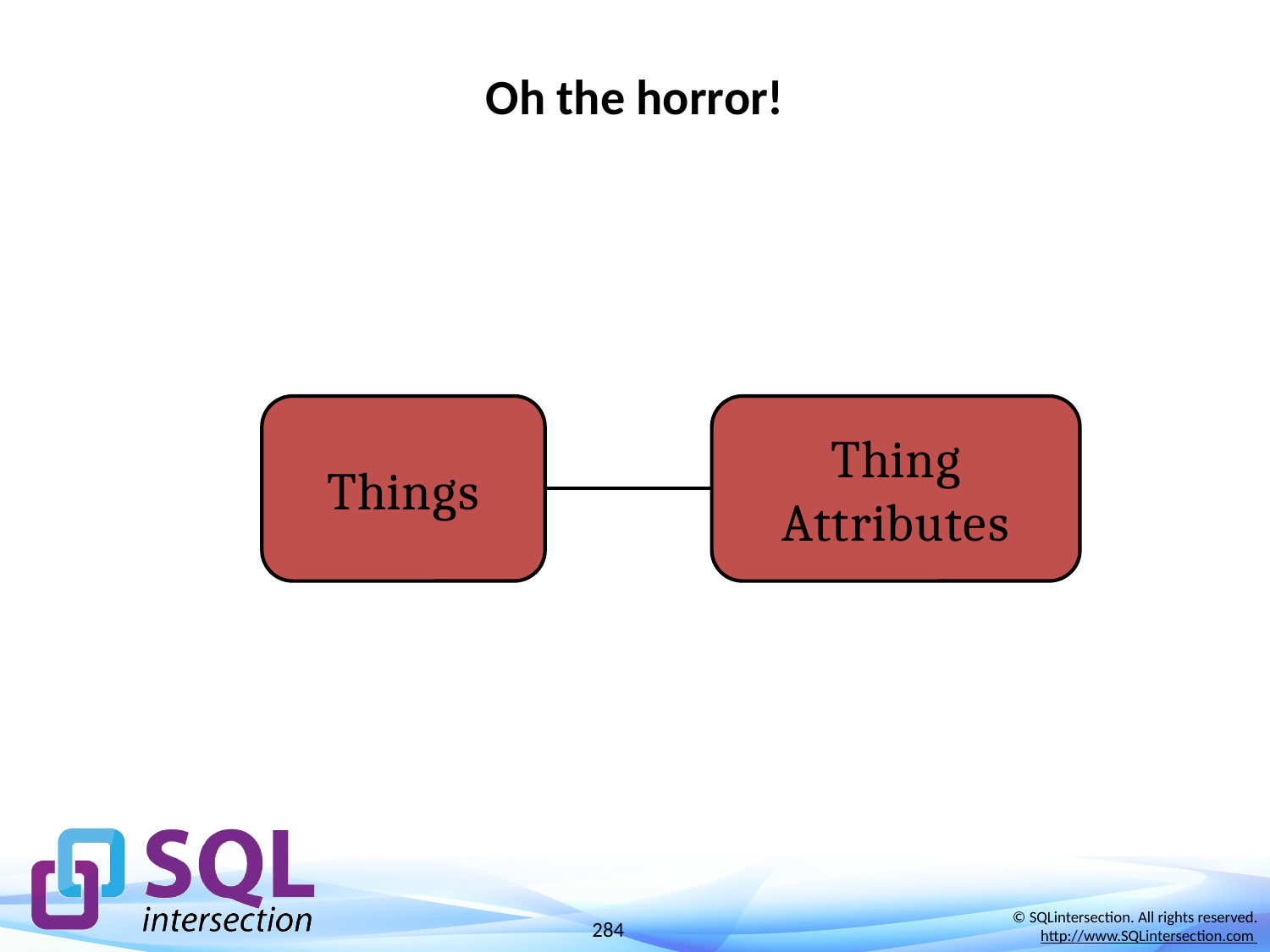

# Oh the horror!

Things
Thing
Attributes